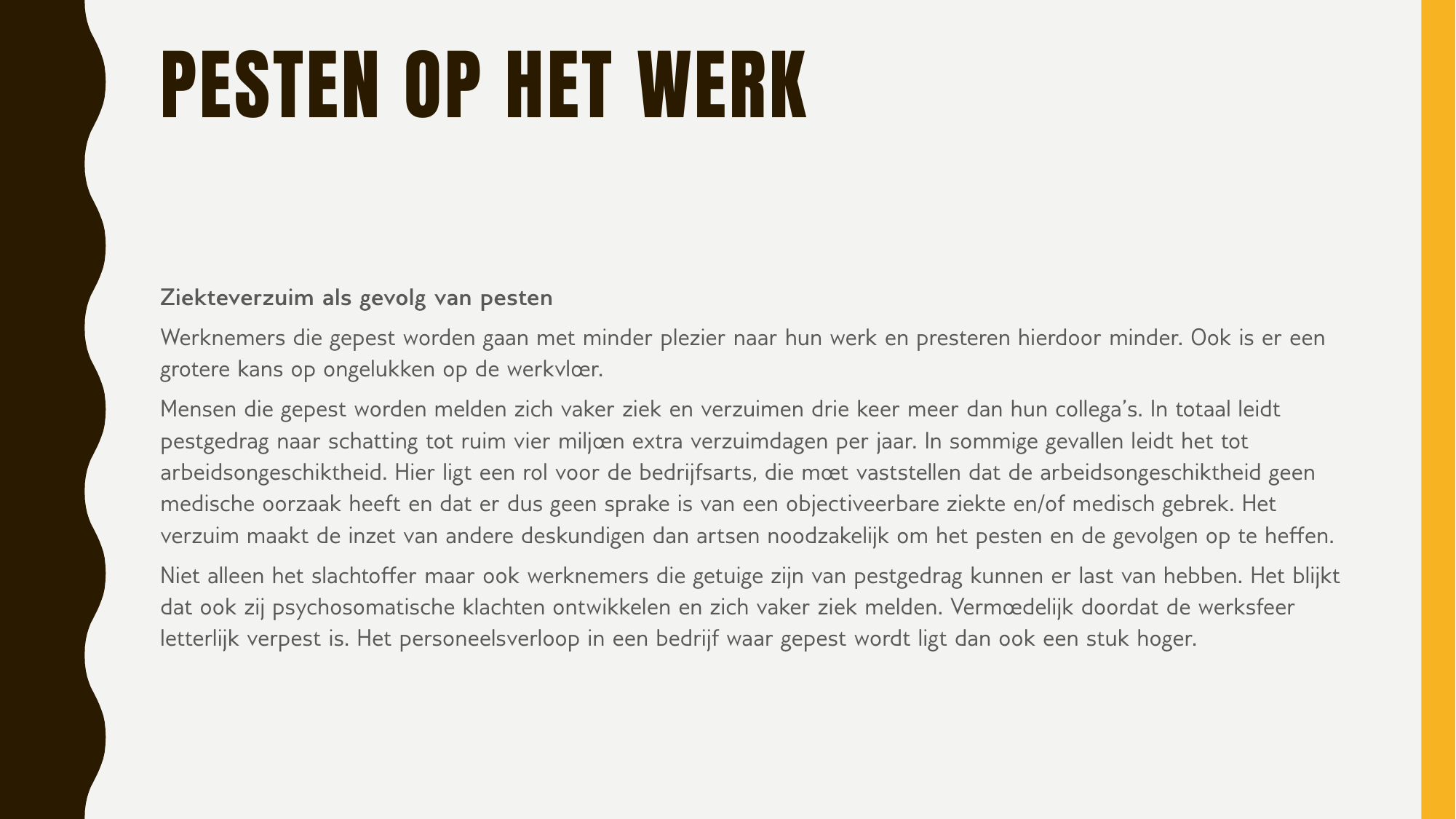

# Pesten op het werk
Ziekteverzuim als gevolg van pesten
Werknemers die gepest worden gaan met minder plezier naar hun werk en presteren hierdoor minder. Ook is er een grotere kans op ongelukken op de werkvloer.
Mensen die gepest worden melden zich vaker ziek en verzuimen drie keer meer dan hun collega’s. In totaal leidt pestgedrag naar schatting tot ruim vier miljoen extra verzuimdagen per jaar. In sommige gevallen leidt het tot arbeidsongeschiktheid. Hier ligt een rol voor de bedrijfsarts, die moet vaststellen dat de arbeidsongeschiktheid geen medische oorzaak heeft en dat er dus geen sprake is van een objectiveerbare ziekte en/of medisch gebrek. Het verzuim maakt de inzet van andere deskundigen dan artsen noodzakelijk om het pesten en de gevolgen op te heffen.
Niet alleen het slachtoffer maar ook werknemers die getuige zijn van pestgedrag kunnen er last van hebben. Het blijkt dat ook zij psychosomatische klachten ontwikkelen en zich vaker ziek melden. Vermoedelijk doordat de werksfeer letterlijk verpest is. Het personeelsverloop in een bedrijf waar gepest wordt ligt dan ook een stuk hoger.